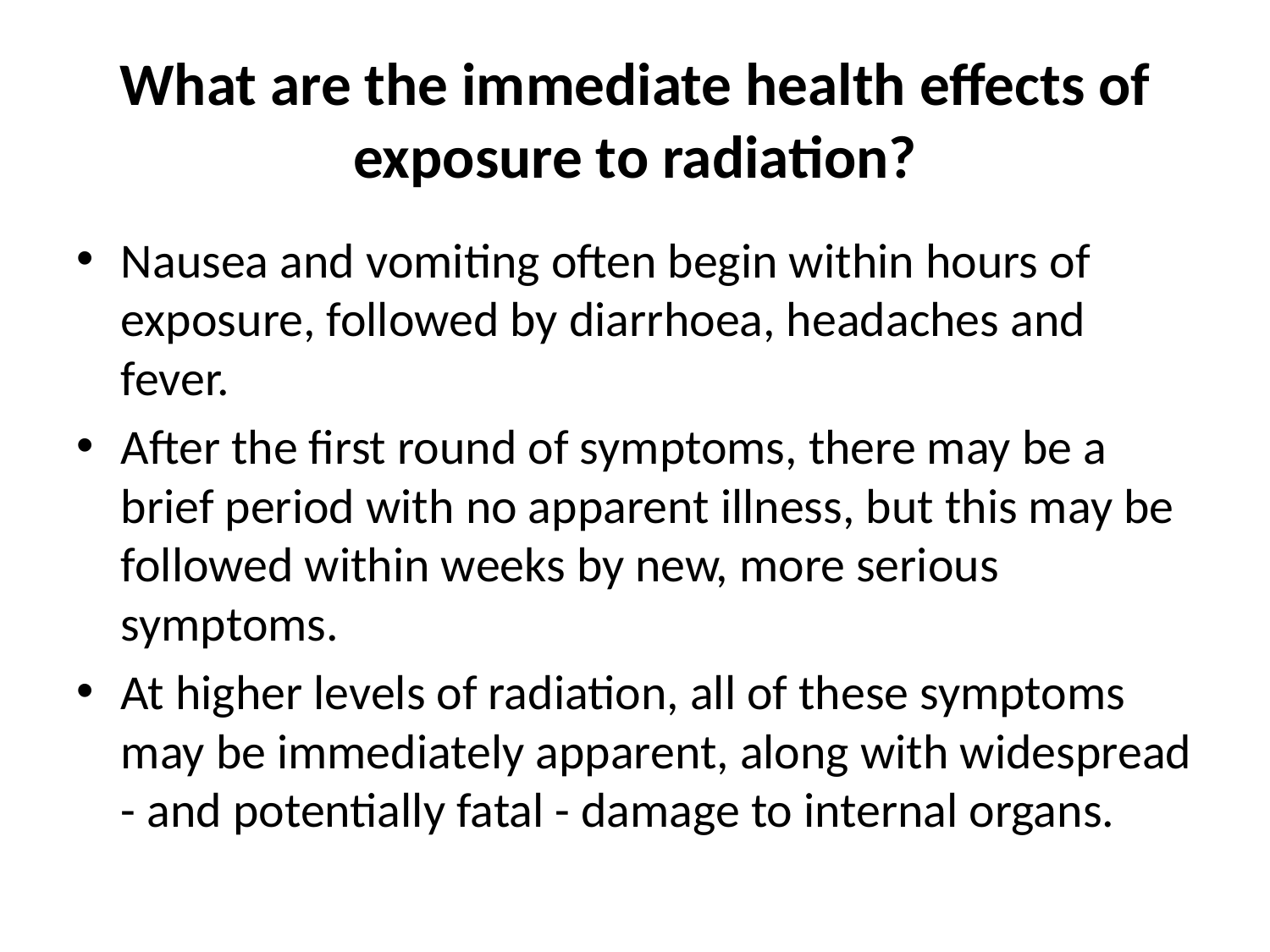

# What are the immediate health effects of exposure to radiation?
Nausea and vomiting often begin within hours of exposure, followed by diarrhoea, headaches and fever.
After the first round of symptoms, there may be a brief period with no apparent illness, but this may be followed within weeks by new, more serious symptoms.
At higher levels of radiation, all of these symptoms may be immediately apparent, along with widespread - and potentially fatal - damage to internal organs.